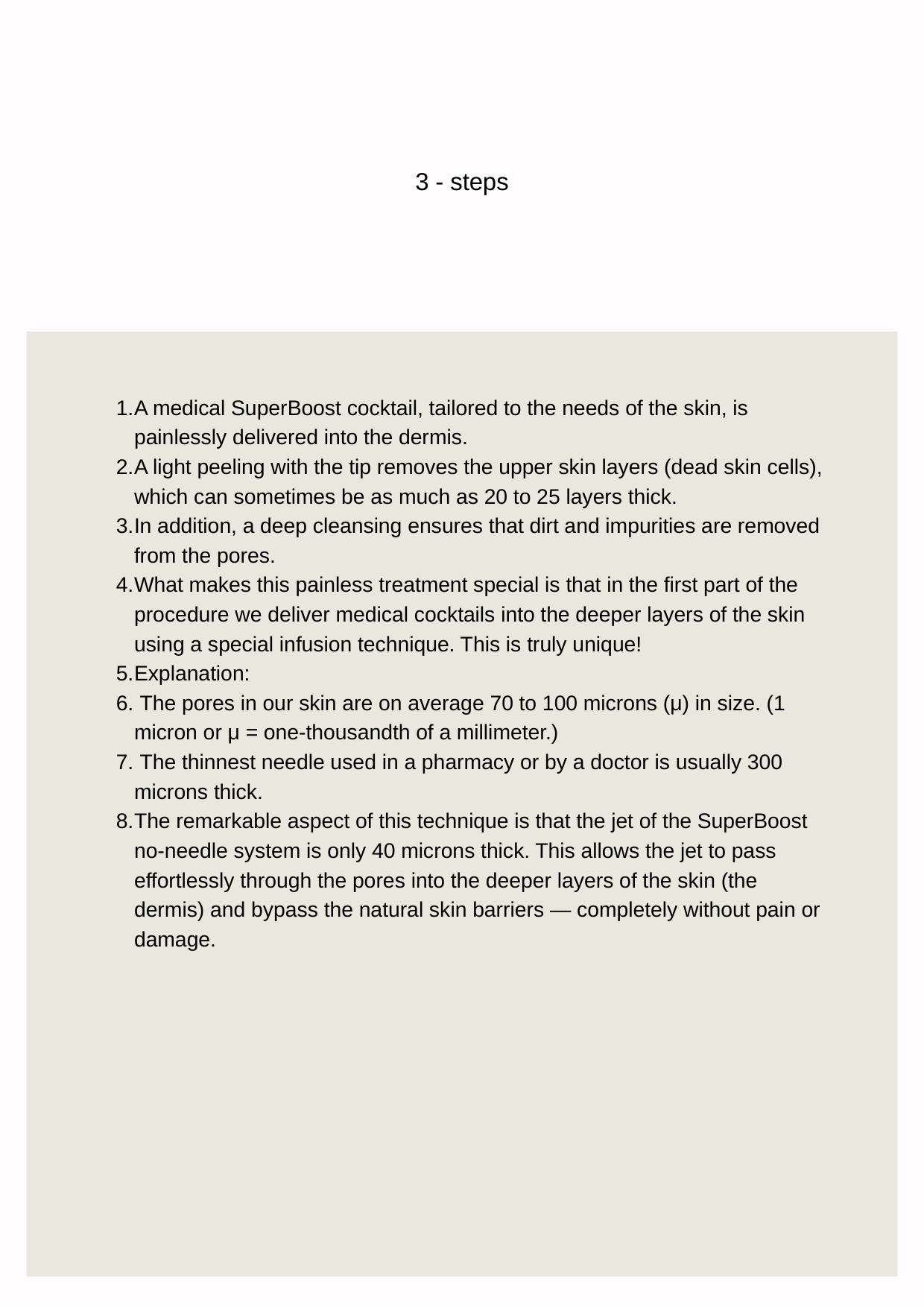

3 - steps

A medical SuperBoost cocktail, tailored to the needs of the skin, is painlessly delivered into the dermis.
A light peeling with the tip removes the upper skin layers (dead skin cells), which can sometimes be as much as 20 to 25 layers thick.
In addition, a deep cleansing ensures that dirt and impurities are removed from the pores.
What makes this painless treatment special is that in the first part of the procedure we deliver medical cocktails into the deeper layers of the skin using a special infusion technique. This is truly unique!
Explanation:
 The pores in our skin are on average 70 to 100 microns (μ) in size. (1 micron or μ = one-thousandth of a millimeter.)
 The thinnest needle used in a pharmacy or by a doctor is usually 300 microns thick.
The remarkable aspect of this technique is that the jet of the SuperBoost no-needle system is only 40 microns thick. This allows the jet to pass effortlessly through the pores into the deeper layers of the skin (the dermis) and bypass the natural skin barriers — completely without pain or damage.